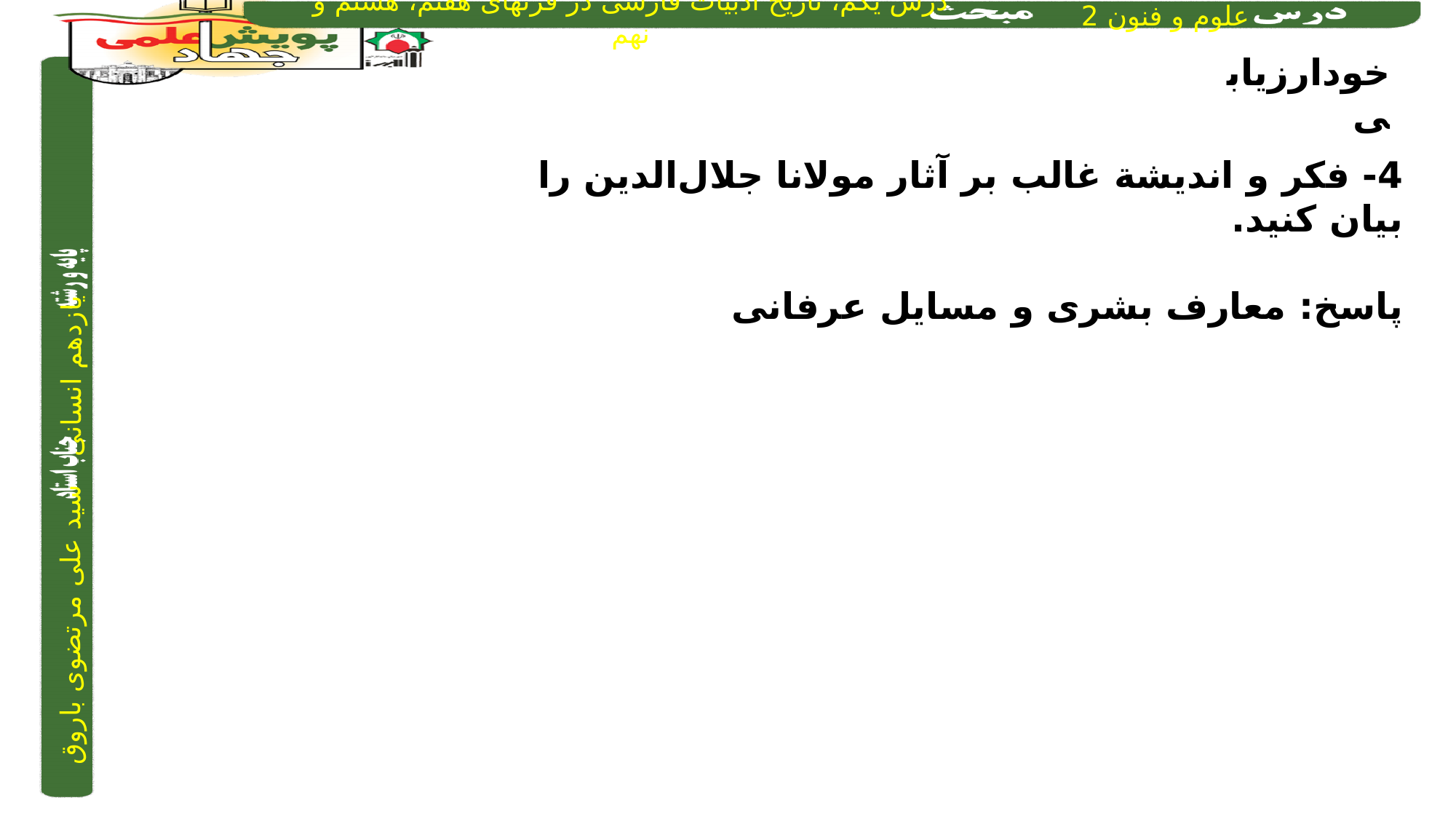

خودارزیابی
4- فکر و اندیشة غالب بر آثار مولانا جلال‌الدین را بیان کنید.

پاسخ: معارف بشری و مسایل عرفانی